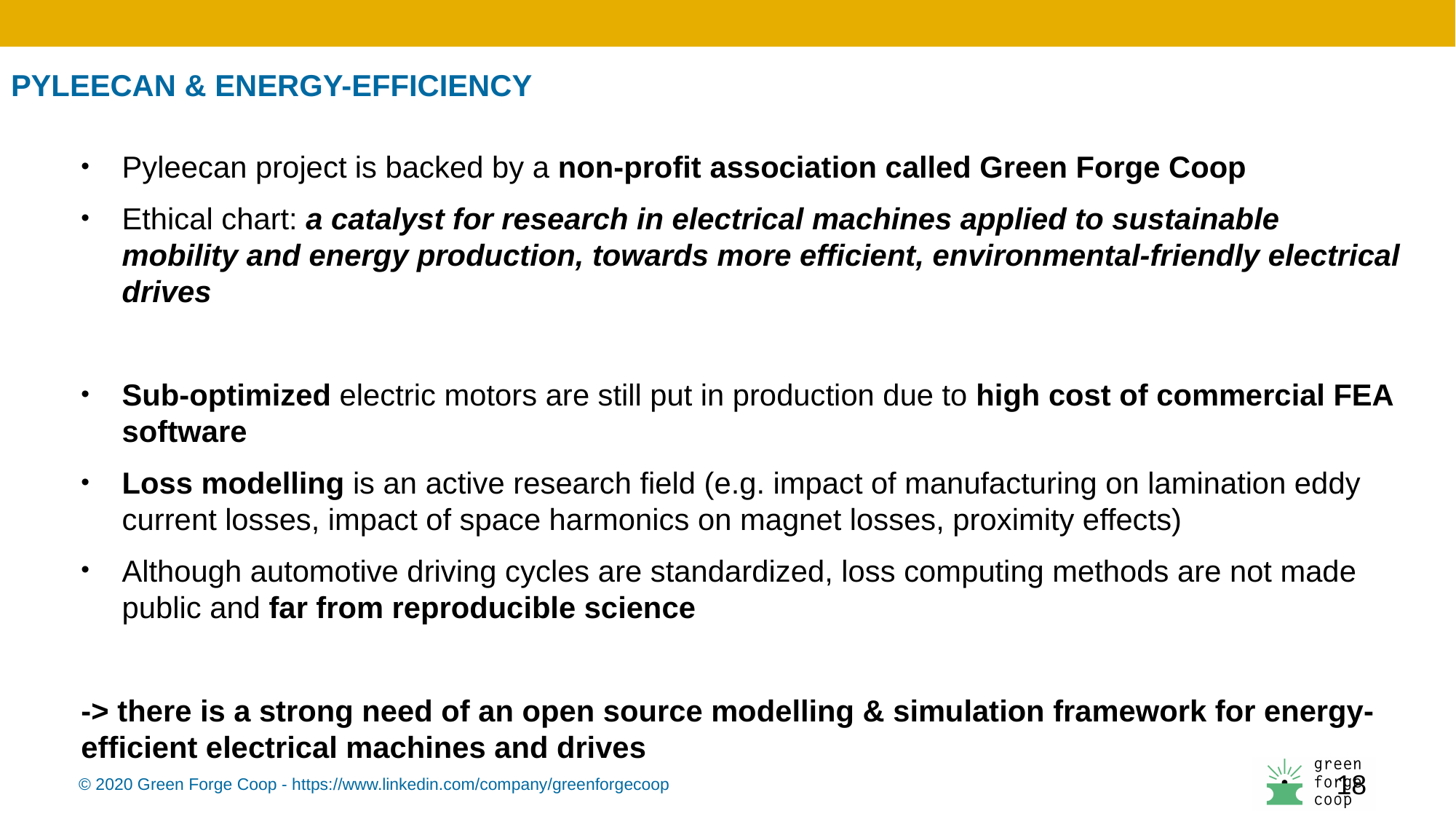

Pyleecan & ENERGY-EFFICIENCY
Pyleecan project is backed by a non-profit association called Green Forge Coop
Ethical chart: a catalyst for research in electrical machines applied to sustainable mobility and energy production, towards more efficient, environmental-friendly electrical drives

Sub-optimized electric motors are still put in production due to high cost of commercial FEA software
Loss modelling is an active research field (e.g. impact of manufacturing on lamination eddy current losses, impact of space harmonics on magnet losses, proximity effects)
Although automotive driving cycles are standardized, loss computing methods are not made public and far from reproducible science

-> there is a strong need of an open source modelling & simulation framework for energy-efficient electrical machines and drives
18